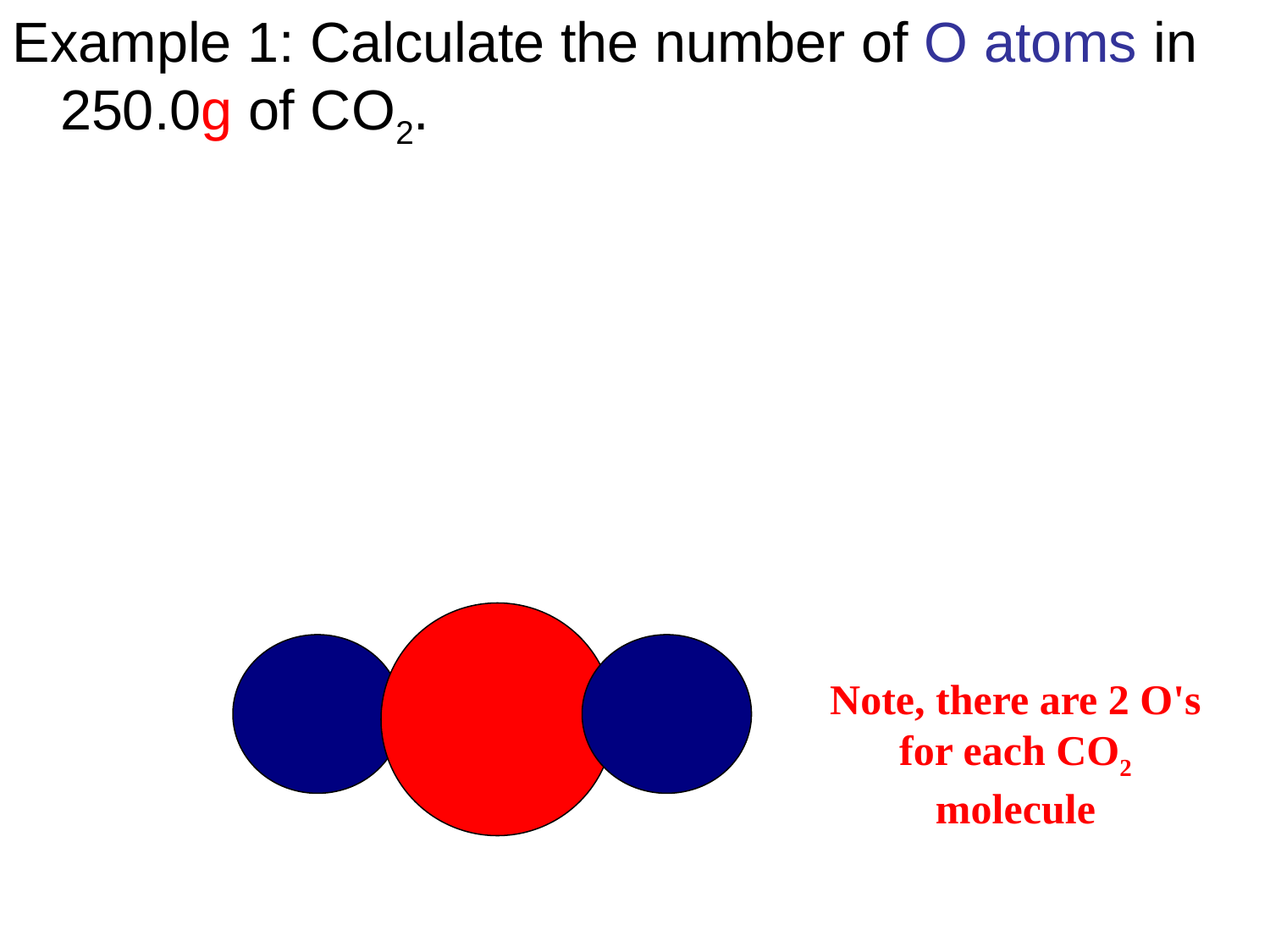

Example 1: Calculate the number of O atoms in 250.0g of CO2.

Note, there are 2 O's for each CO2 molecule